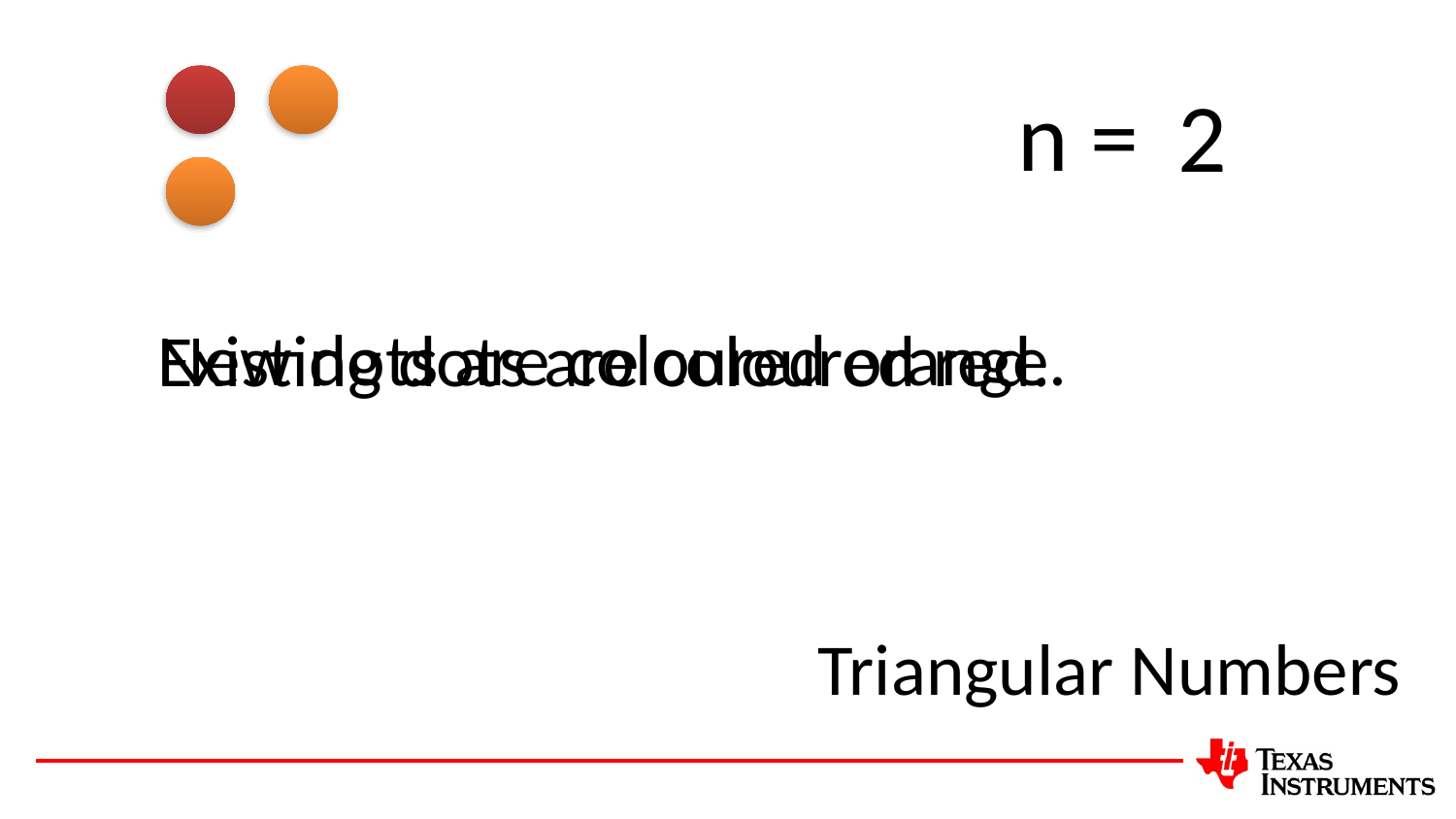

n =
2

New dots are coloured orange.
Existing dots are coloured red.
Triangular Numbers